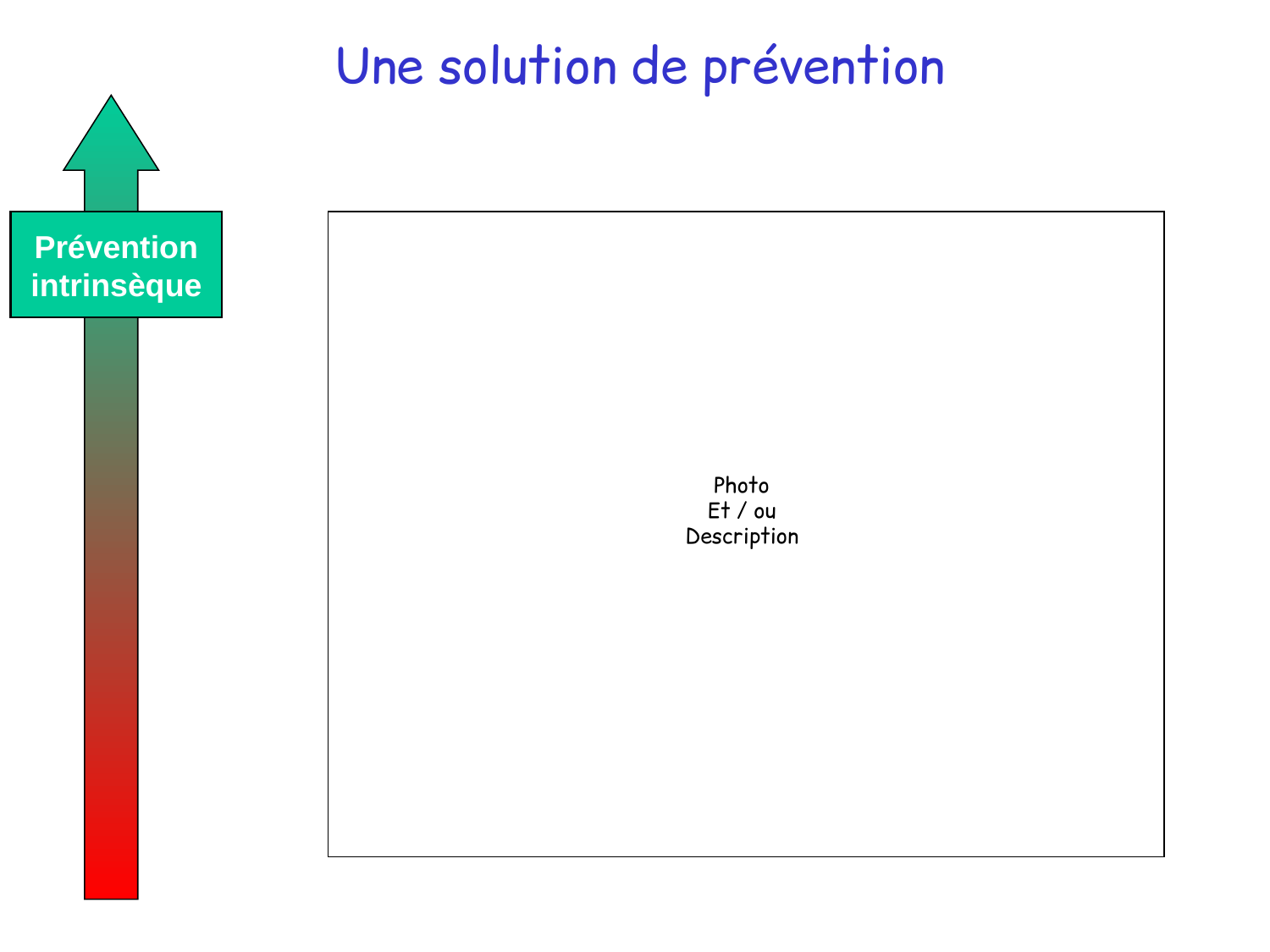

# Une solution de prévention

Prévention
intrinsèque

Photo
Et / ou
Description